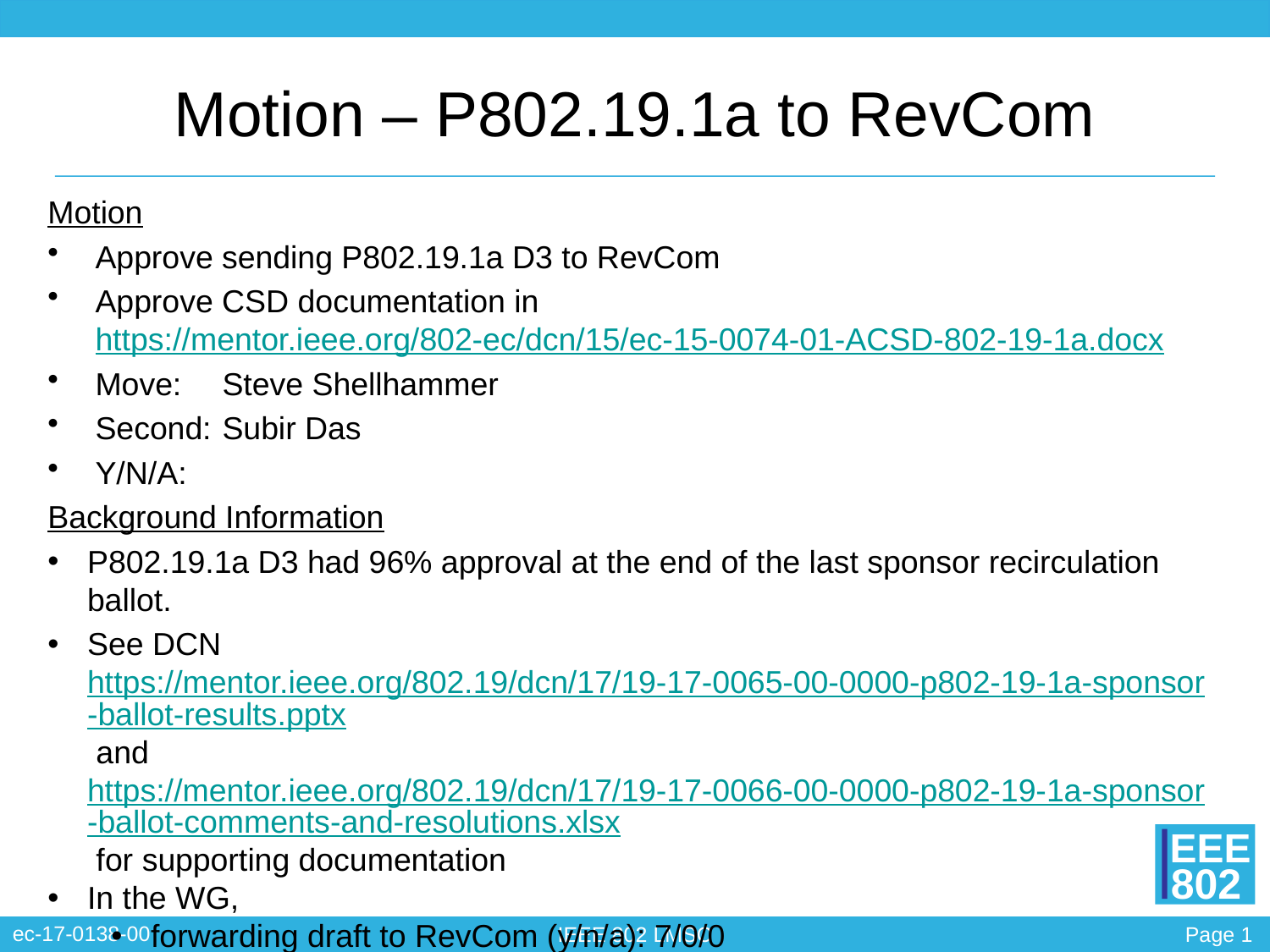

# Motion – P802.19.1a to RevCom
Motion
Approve sending P802.19.1a D3 to RevCom
Approve CSD documentation in https://mentor.ieee.org/802-ec/dcn/15/ec-15-0074-01-ACSD-802-19-1a.docx
Move:	Steve Shellhammer
Second:	Subir Das
Y/N/A:
Background Information
P802.19.1a D3 had 96% approval at the end of the last sponsor recirculation ballot.
See DCN https://mentor.ieee.org/802.19/dcn/17/19-17-0065-00-0000-p802-19-1a-sponsor-ballot-results.pptx and https://mentor.ieee.org/802.19/dcn/17/19-17-0066-00-0000-p802-19-1a-sponsor-ballot-comments-and-resolutions.xlsx for supporting documentation
In the WG,
forwarding draft to RevCom (y/n/a): 7/0/0
Confirm CSD (y/n/a): 7/0/0